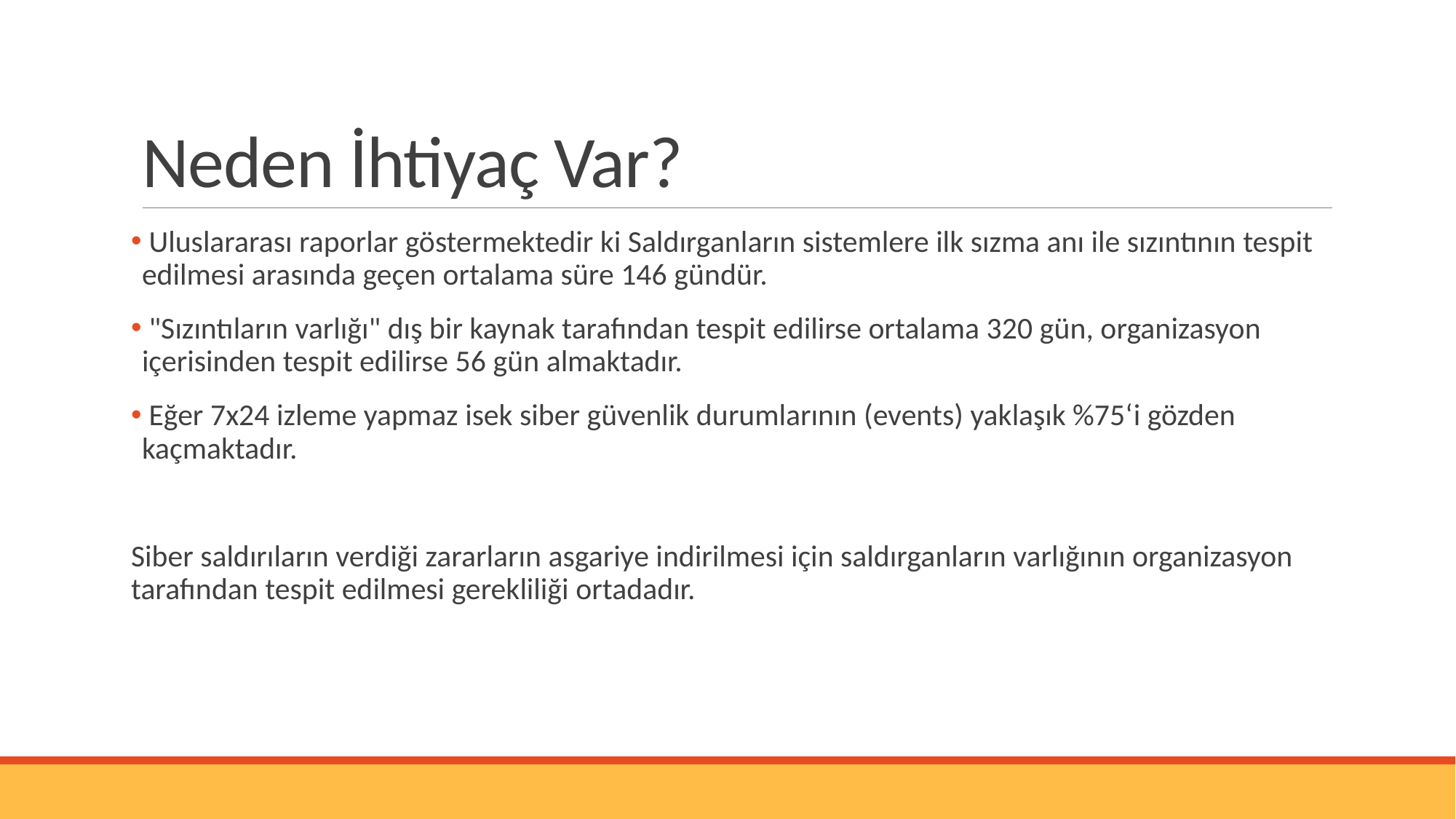

# Neden İhtiyaç Var?
 Uluslararası raporlar göstermektedir ki Saldırganların sistemlere ilk sızma anı ile sızıntının tespit edilmesi arasında geçen ortalama süre 146 gündür.
 "Sızıntıların varlığı" dış bir kaynak tarafından tespit edilirse ortalama 320 gün, organizasyon içerisinden tespit edilirse 56 gün almaktadır.
 Eğer 7x24 izleme yapmaz isek siber güvenlik durumlarının (events) yaklaşık %75‘i gözden kaçmaktadır.

Siber saldırıların verdiği zararların asgariye indirilmesi için saldırganların varlığının organizasyon tarafından tespit edilmesi gerekliliği ortadadır.